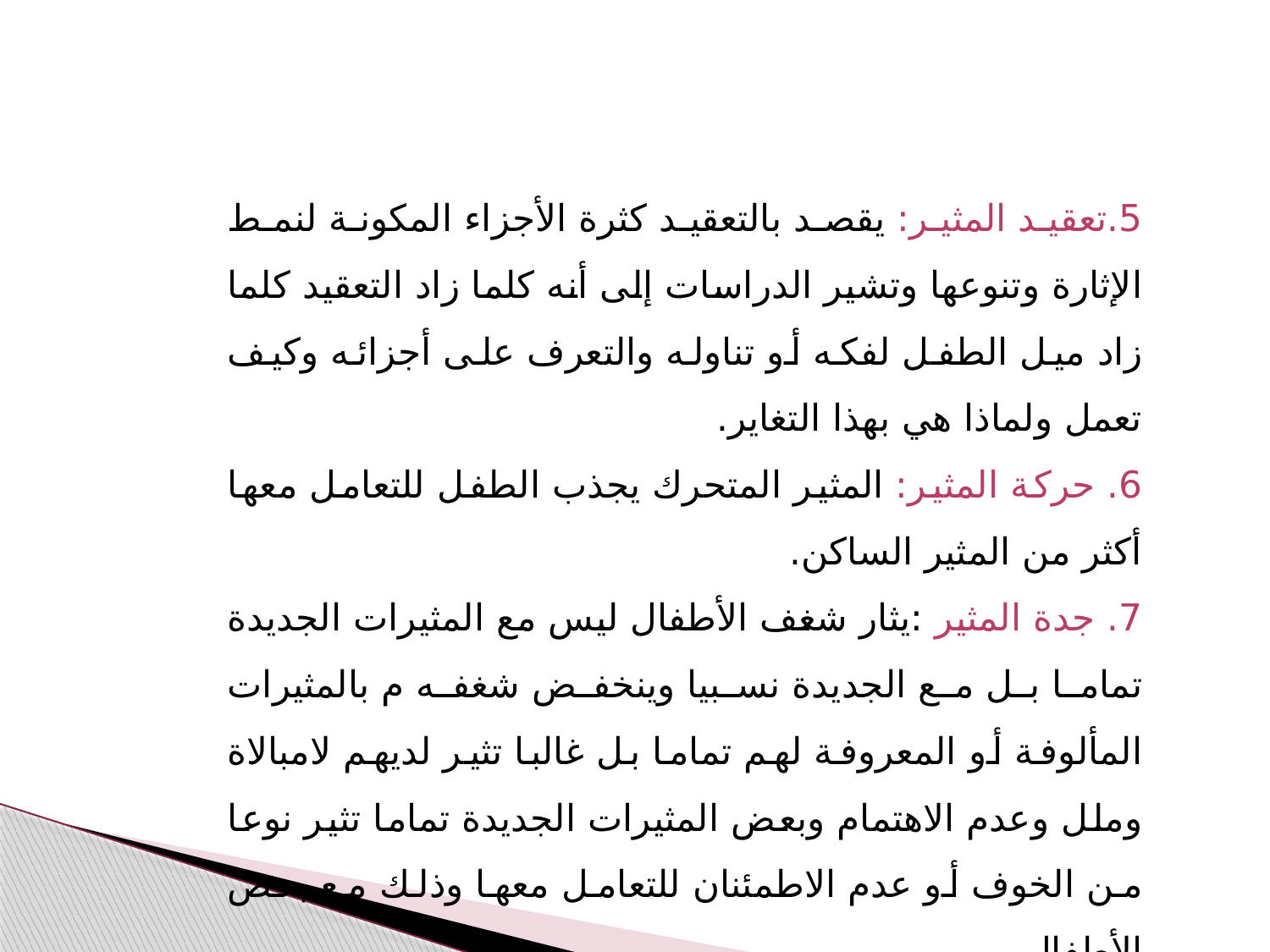

5.تعقيد المثير: يقصد بالتعقيد كثرة الأجزاء المكونة لنمط الإثارة وتنوعها وتشير الدراسات إلى أنه كلما زاد التعقيد كلما زاد ميل الطفل لفكه أو تناوله والتعرف على أجزائه وكيف تعمل ولماذا هي بهذا التغاير.
6. حركة المثير: المثير المتحرك يجذب الطفل للتعامل معها أكثر من المثير الساكن.
7. جدة المثير :يثار شغف الأطفال ليس مع المثيرات الجديدة تماما بل مع الجديدة نسبيا وينخفض شغفه م بالمثيرات المألوفة أو المعروفة لهم تماما بل غالبا تثير لديهم لامبالاة وملل وعدم الاهتمام وبعض المثيرات الجديدة تماما تثير نوعا من الخوف أو عدم الاطمئنان للتعامل معها وذلك مع بعض الأطفال.